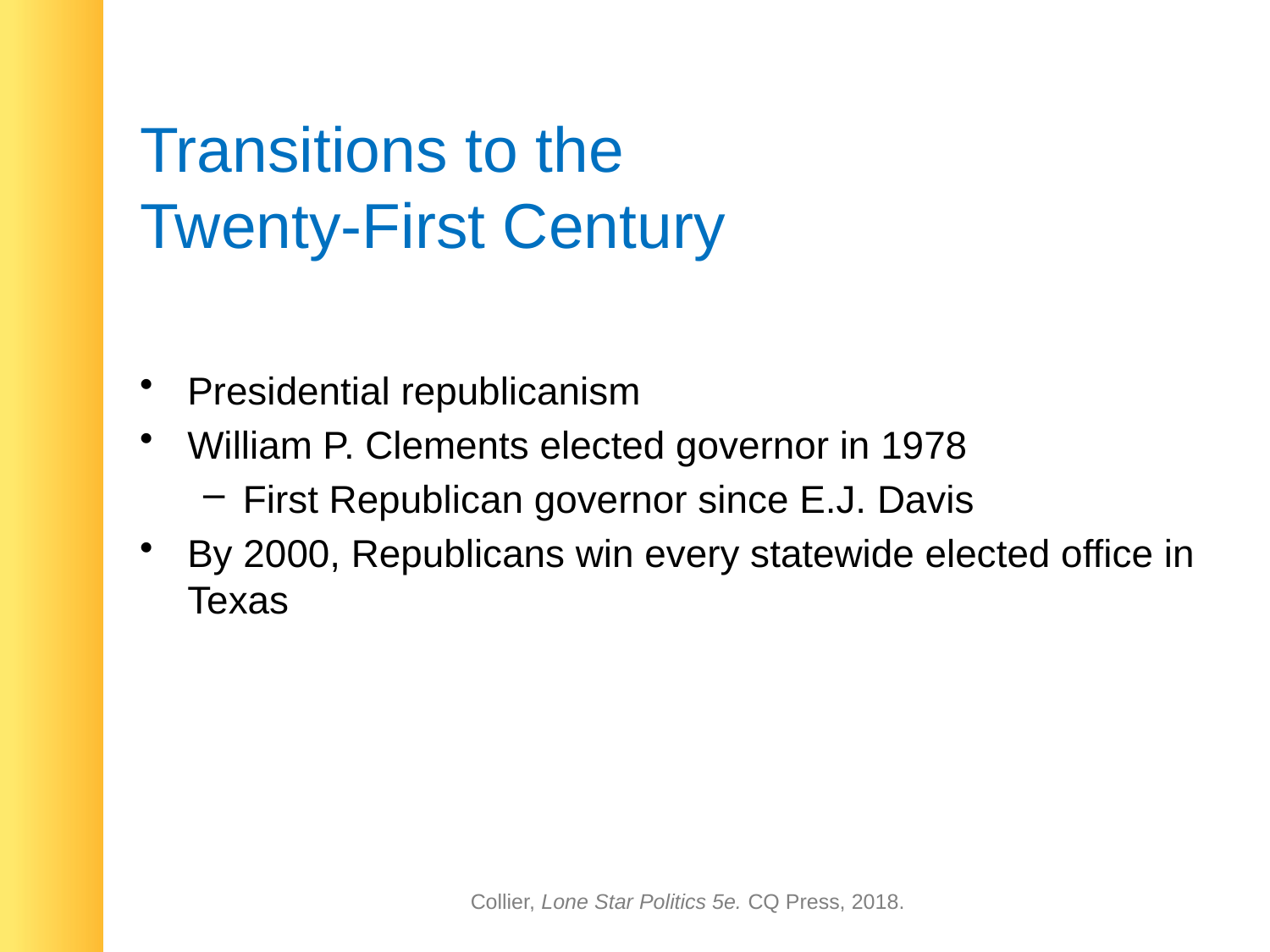

# Transitions to the Twenty-First Century
Presidential republicanism
William P. Clements elected governor in 1978
First Republican governor since E.J. Davis
By 2000, Republicans win every statewide elected office in Texas
Collier, Lone Star Politics 5e. CQ Press, 2018.